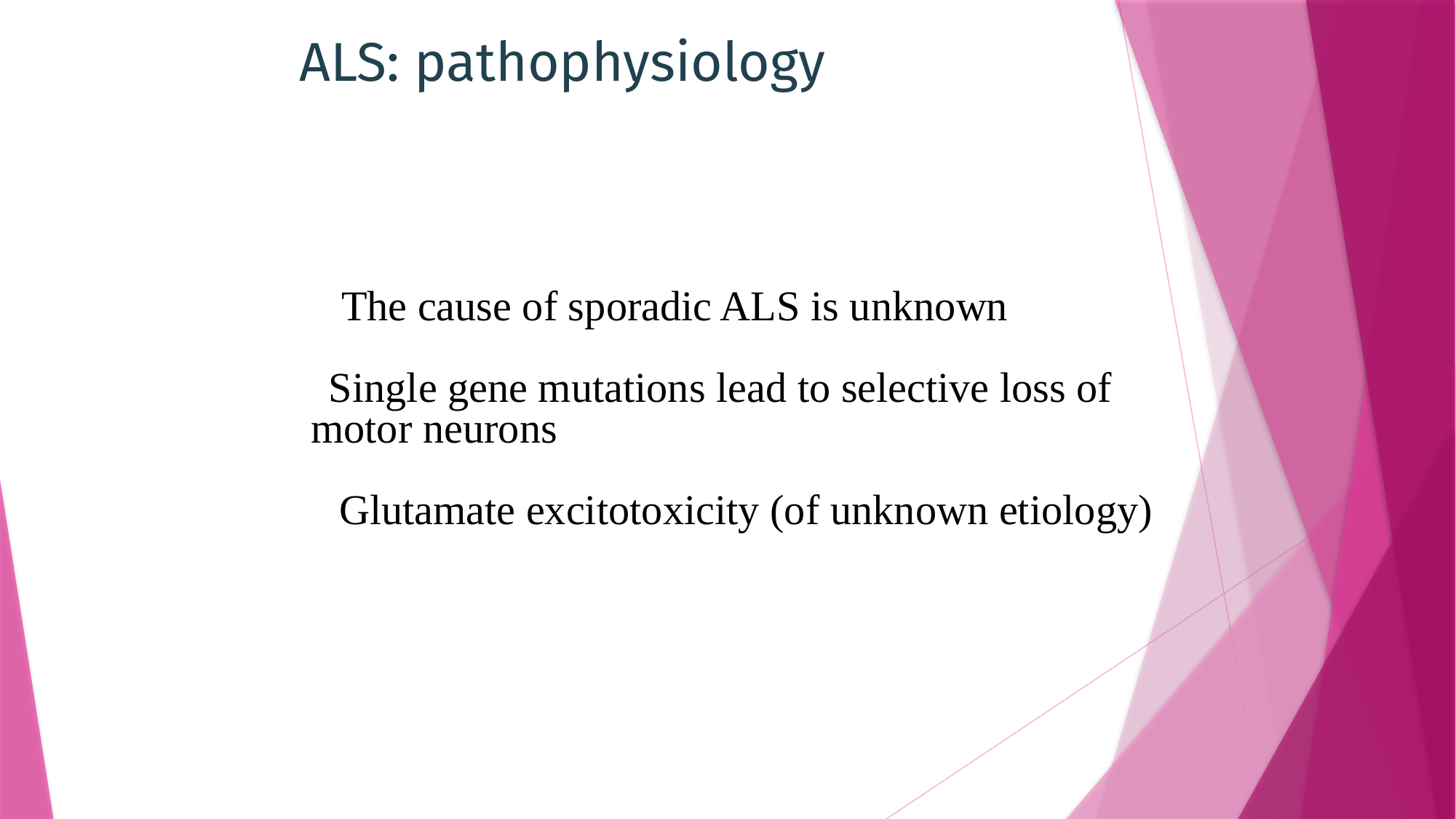

# ALS: pathophysiology
 The cause of sporadic ALS is unknown

Single gene mutations lead to selective loss of motor neurons

 Glutamate excitotoxicity (of unknown etiology)